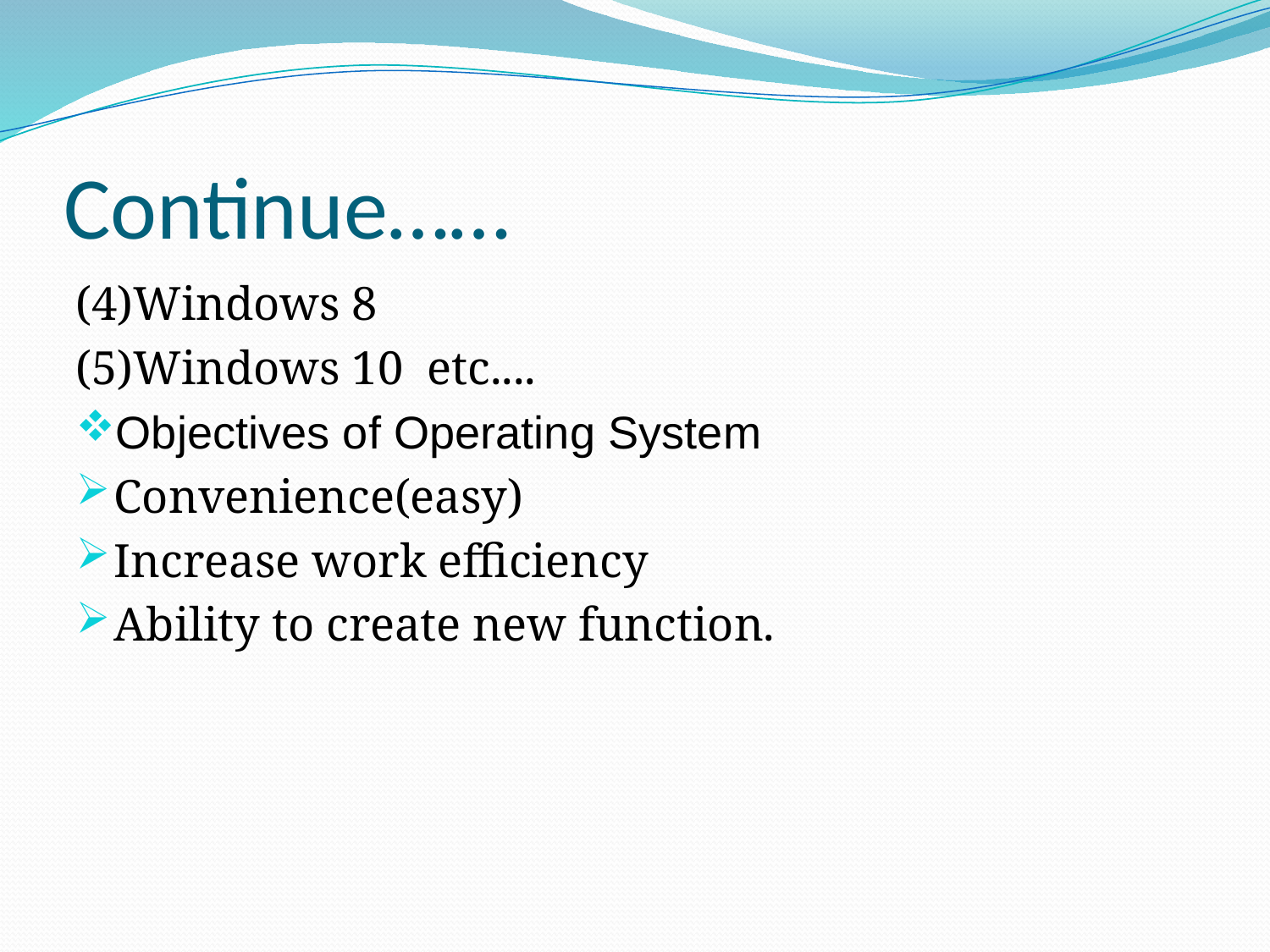

# Continue……
(4)Windows 8
(5)Windows 10  etc....
Objectives of Operating System
Convenience(easy)
Increase work efficiency
Ability to create new function.